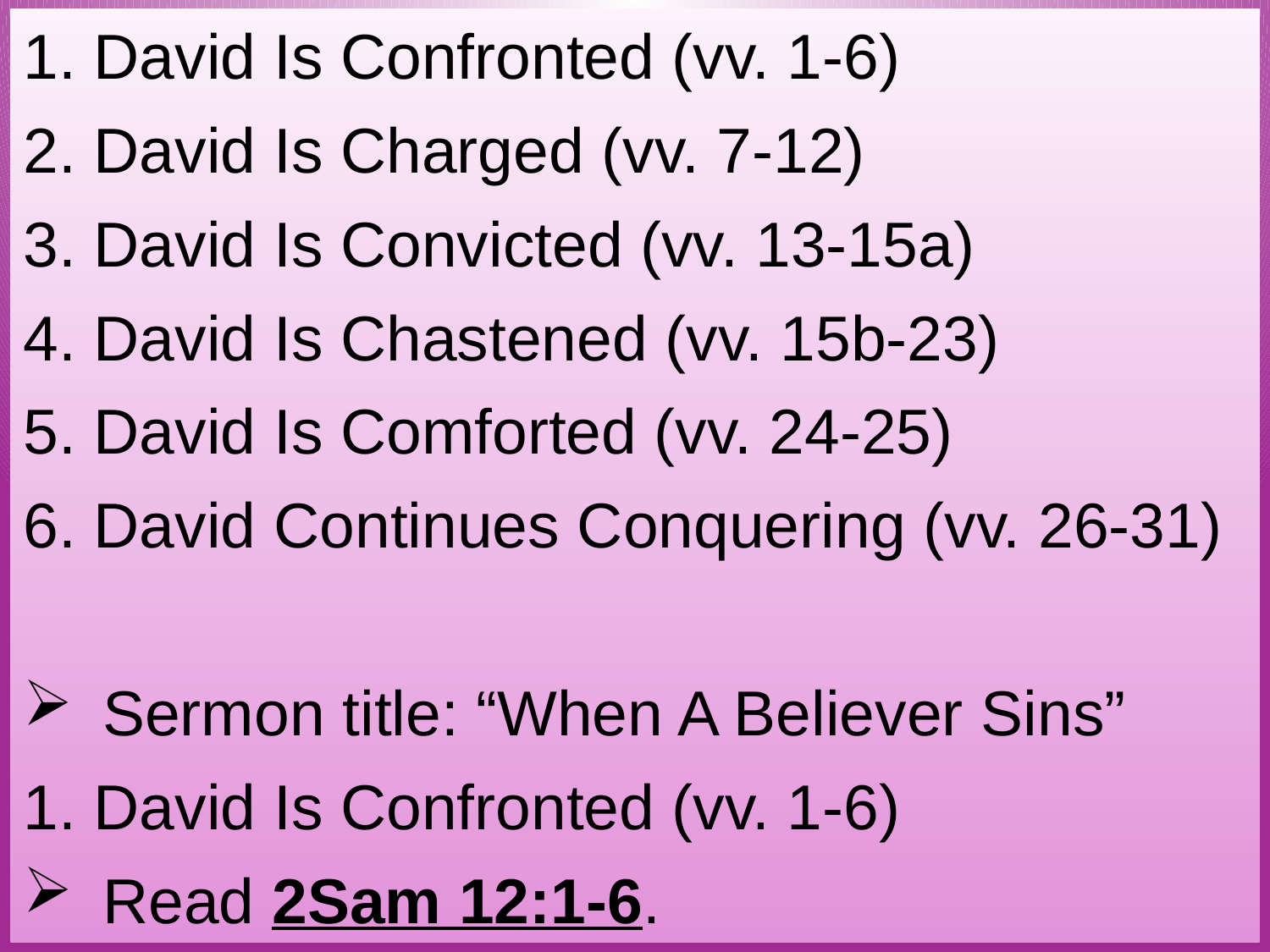

1. David Is Confronted (vv. 1-6)
2. David Is Charged (vv. 7-12)
3. David Is Convicted (vv. 13-15a)
4. David Is Chastened (vv. 15b-23)
5. David Is Comforted (vv. 24-25)
6. David Continues Conquering (vv. 26-31)

Sermon title: “When A Believer Sins”
1. David Is Confronted (vv. 1-6)
Read 2Sam 12:1-6.